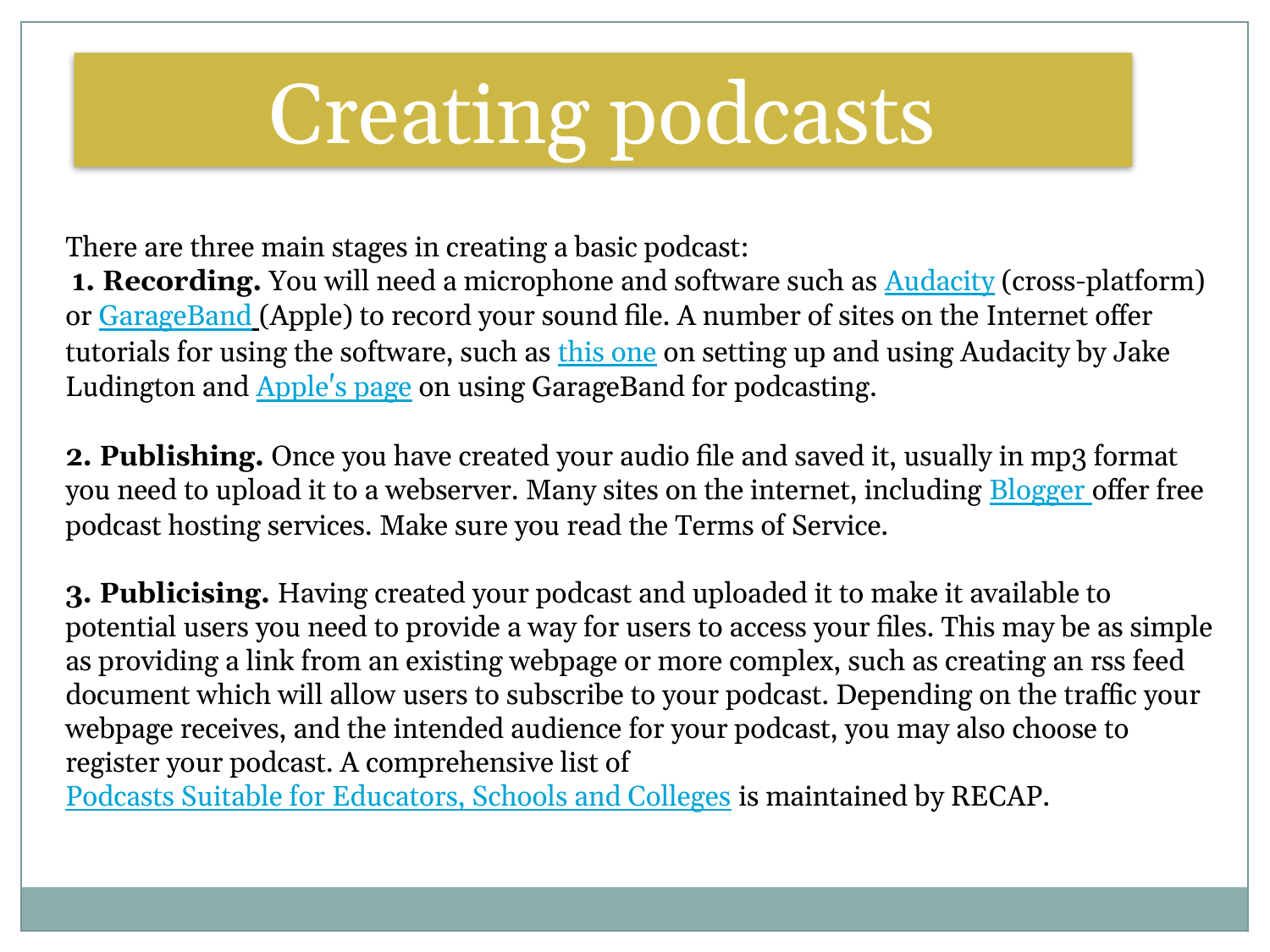

Creating podcasts
There are three main stages in creating a basic podcast:
 1. Recording. You will need a microphone and software such as Audacity (cross-platform) or GarageBand (Apple) to record your sound file. A number of sites on the Internet offer tutorials for using the software, such as this one on setting up and using Audacity by Jake Ludington and Apple's page on using GarageBand for podcasting.

2. Publishing. Once you have created your audio file and saved it, usually in mp3 format you need to upload it to a webserver. Many sites on the internet, including Blogger offer free podcast hosting services. Make sure you read the Terms of Service.

3. Publicising. Having created your podcast and uploaded it to make it available to potential users you need to provide a way for users to access your files. This may be as simple as providing a link from an existing webpage or more complex, such as creating an rss feed document which will allow users to subscribe to your podcast. Depending on the traffic your webpage receives, and the intended audience for your podcast, you may also choose to register your podcast. A comprehensive list of Podcasts Suitable for Educators, Schools and Colleges is maintained by RECAP.